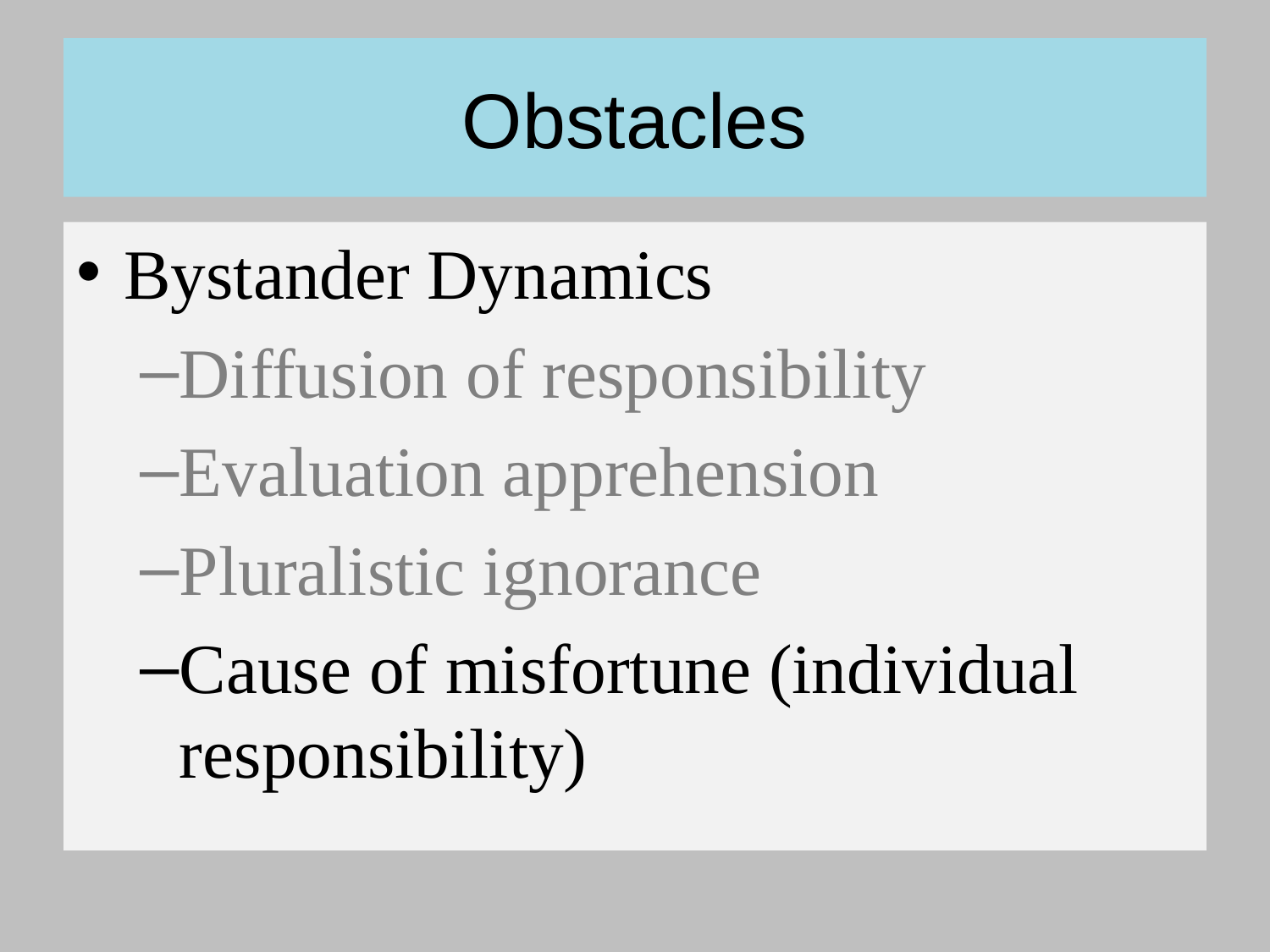

# Obstacles
Bystander Dynamics
Diffusion of responsibility
Evaluation apprehension
Pluralistic ignorance
Cause of misfortune (individual responsibility)